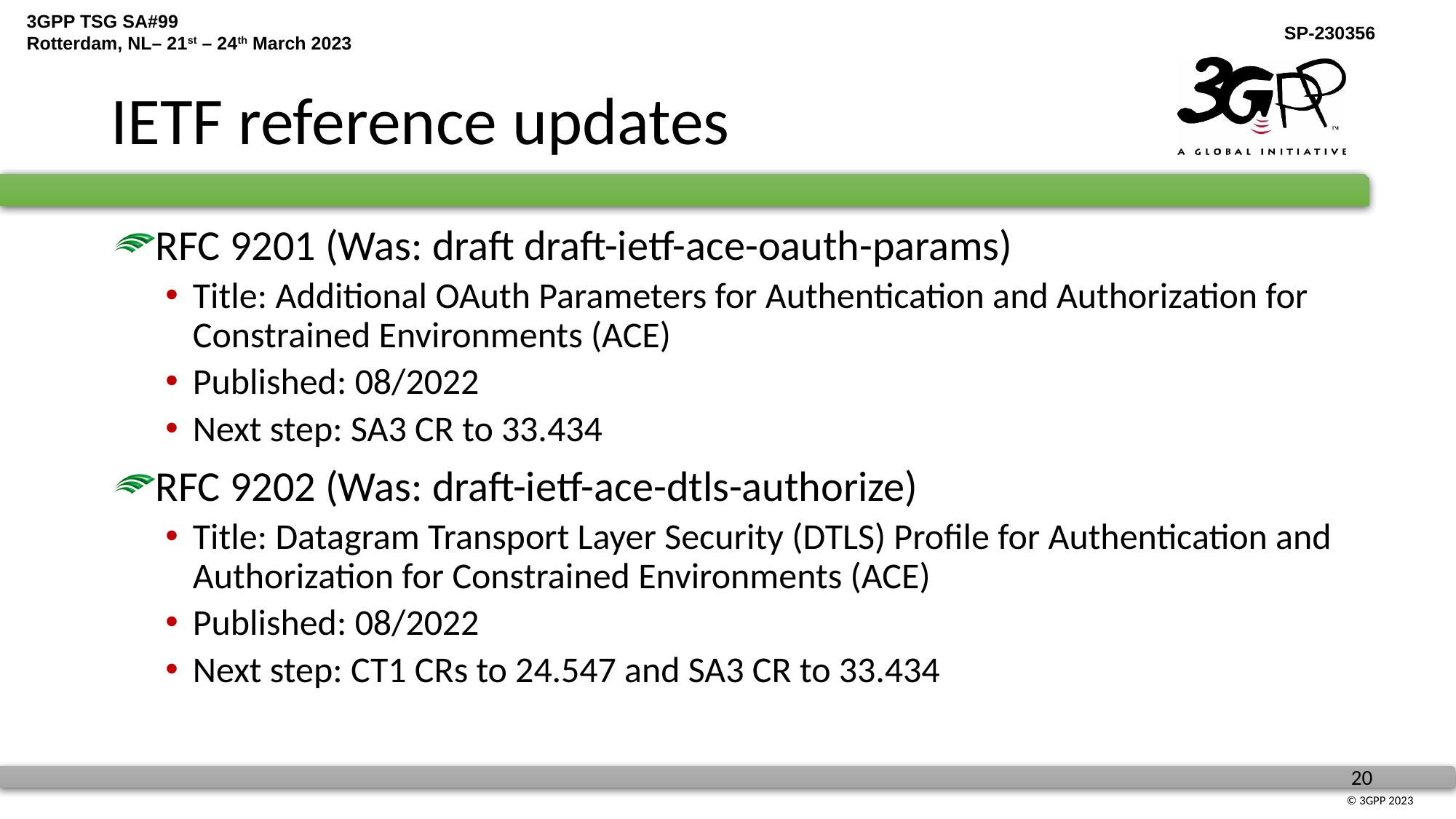

# IETF reference updates
RFC 9201 (Was: draft draft-ietf-ace-oauth-params)
Title: Additional OAuth Parameters for Authentication and Authorization for Constrained Environments (ACE)
Published: 08/2022
Next step: SA3 CR to 33.434
RFC 9202 (Was: draft-ietf-ace-dtls-authorize)
Title: Datagram Transport Layer Security (DTLS) Profile for Authentication and Authorization for Constrained Environments (ACE)
Published: 08/2022
Next step: CT1 CRs to 24.547 and SA3 CR to 33.434